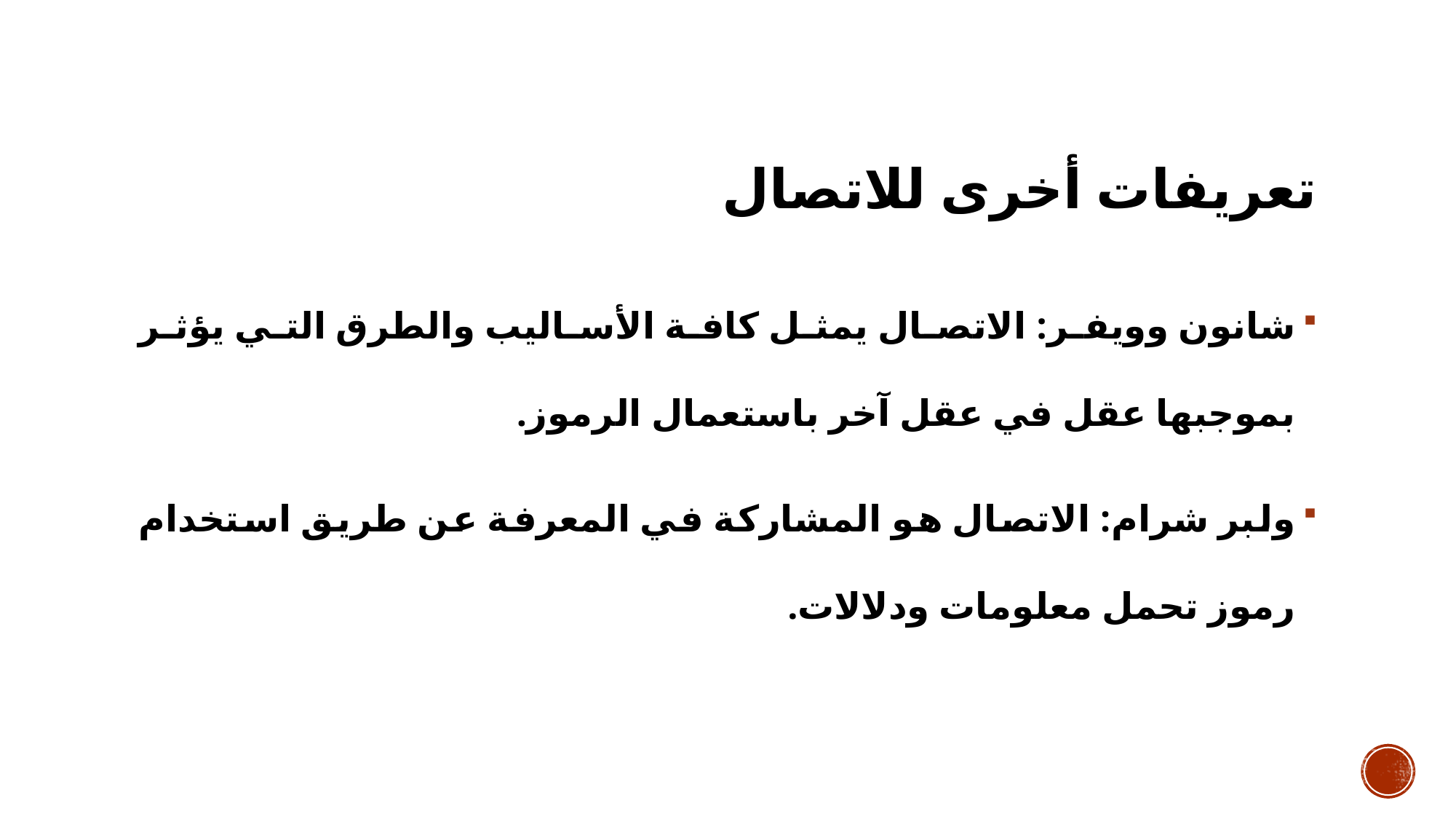

# تعريفات أخرى للاتصال
شانون وويفر: الاتصال يمثل كافة الأساليب والطرق التي يؤثر بموجبها عقل في عقل آخر باستعمال الرموز.
ولبر شرام: الاتصال هو المشاركة في المعرفة عن طريق استخدام رموز تحمل معلومات ودلالات.